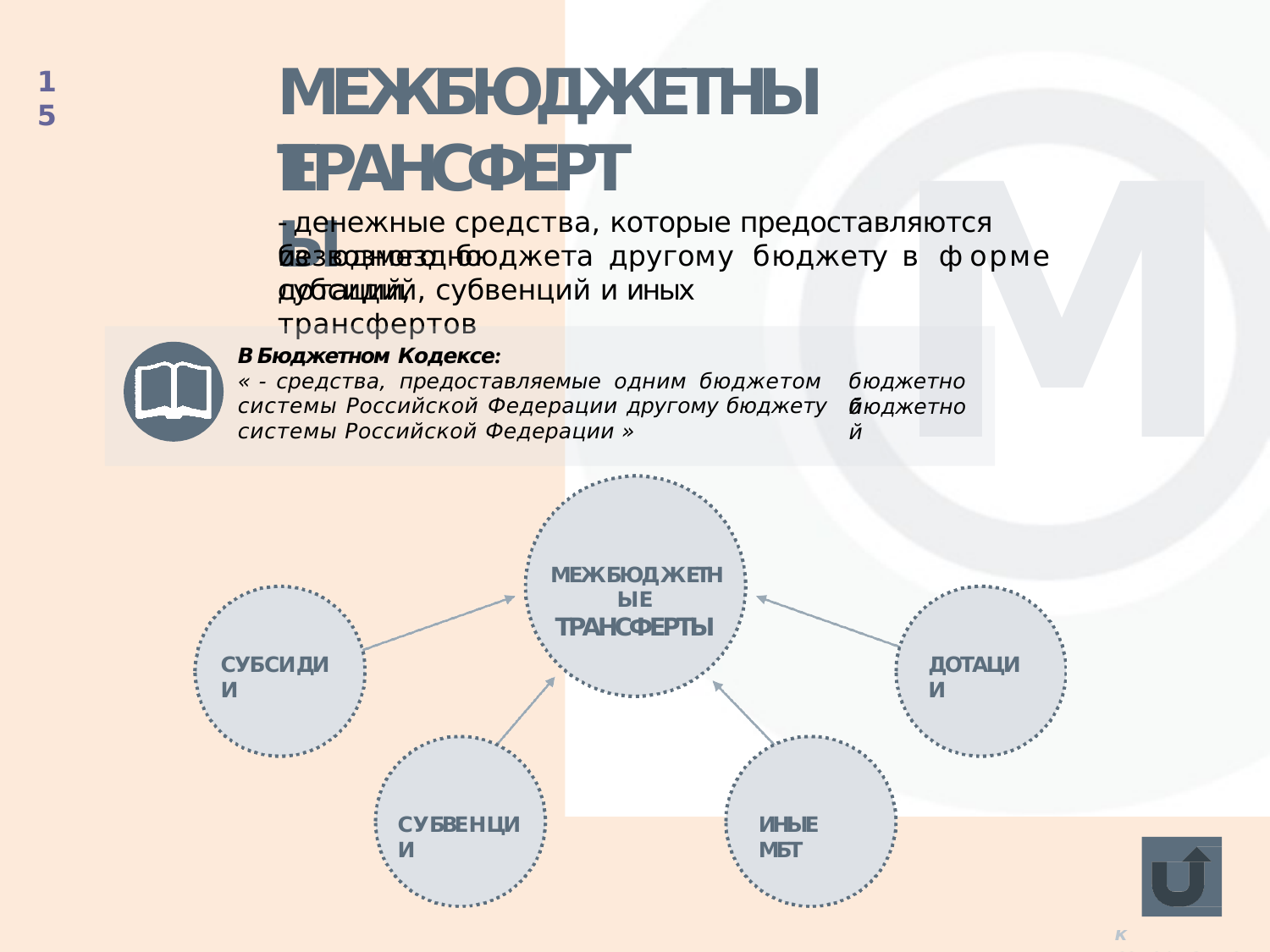

# МЕЖБЮДЖЕТНЫЕ
15
М
ТРАНСФЕРТЫ
- денежные средства, которые предоставляются безвозмездно
из	одного	бюджета	другому	бюджету	в	форме	дотаций,
субсидий, субвенций и иных трансфертов

В Бюджетном Кодексе:
« - средства, предоставляемые одним бюджетом  системы Российской Федерации другому бюджету  системы Российской Федерации »

бюджетной
бюджетной

МЕЖБЮДЖЕТНЫЕ
ТРАНСФЕРТЫ
СУБСИДИИ
ДОТАЦИИ
СУБВЕНЦИИ
ИНЫЕ МБТ

к содержанию